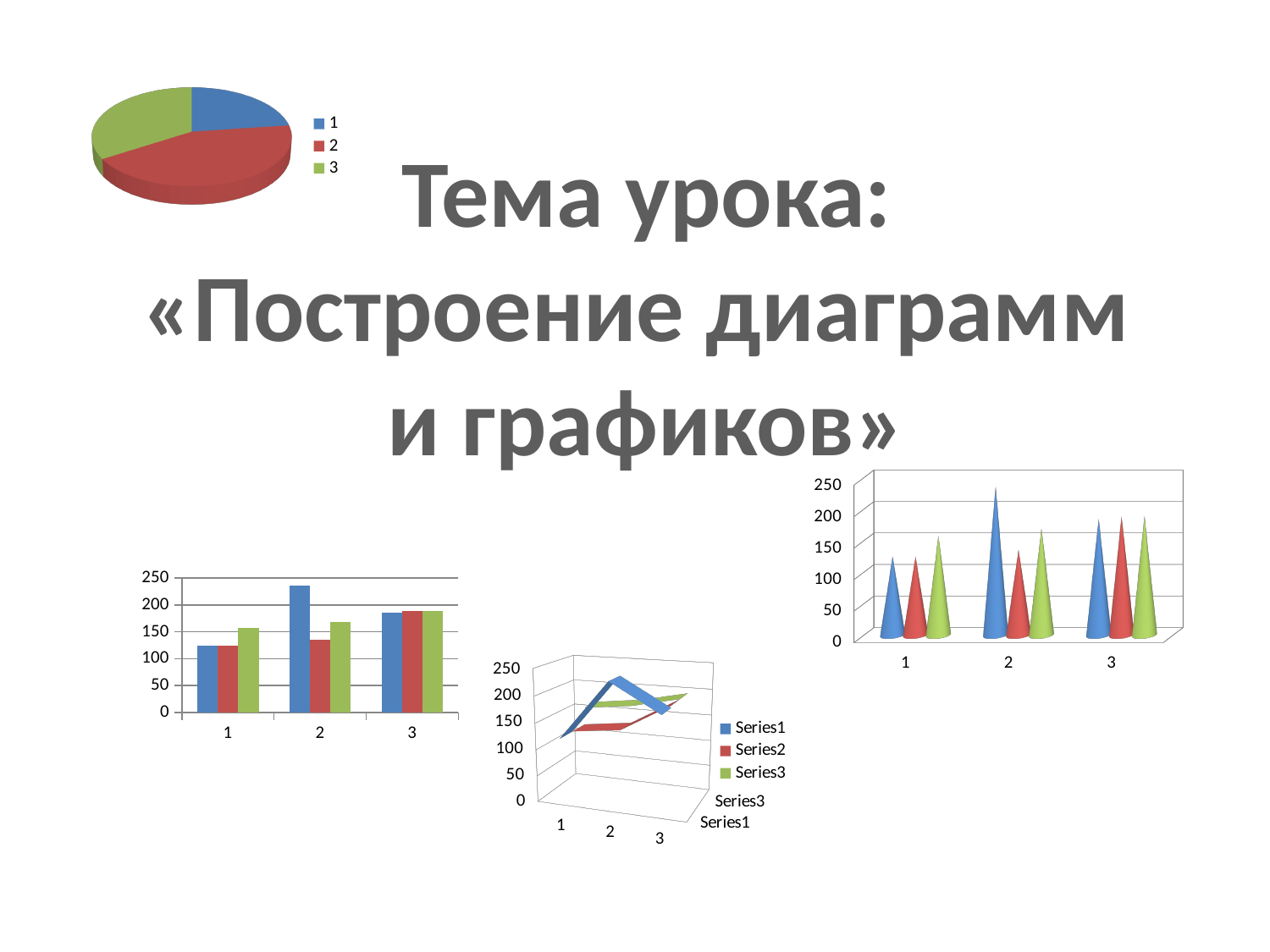

[unsupported chart]

Тема урока:
«Построение диаграмм
и графиков»

[unsupported chart]

### Chart

| Category | иванов | петров | сидоров |
|---|---|---|---|

[unsupported chart]